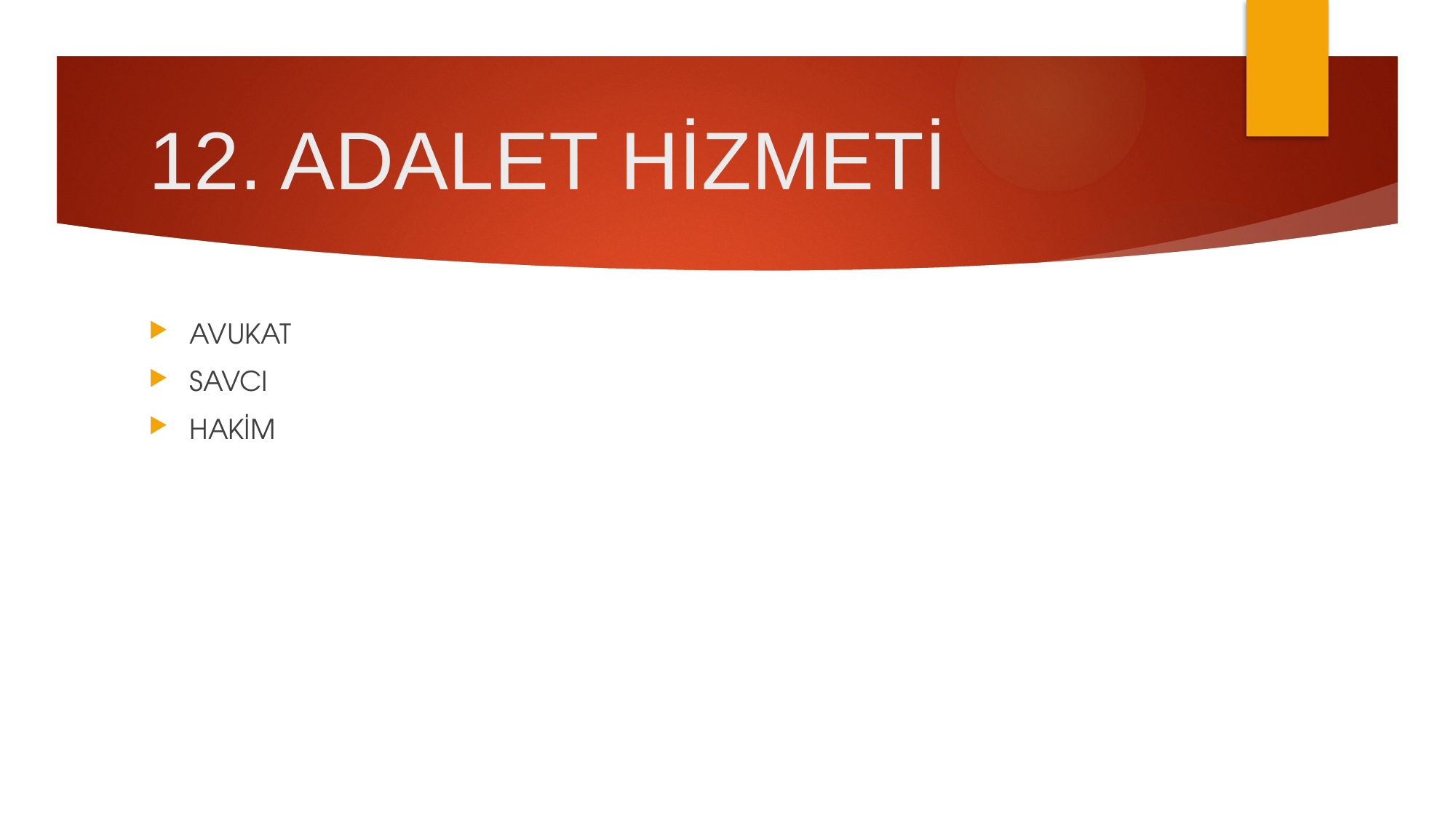

# 12. ADALET HİZMETİ
AVUKAT
SAVCI
HAKİM